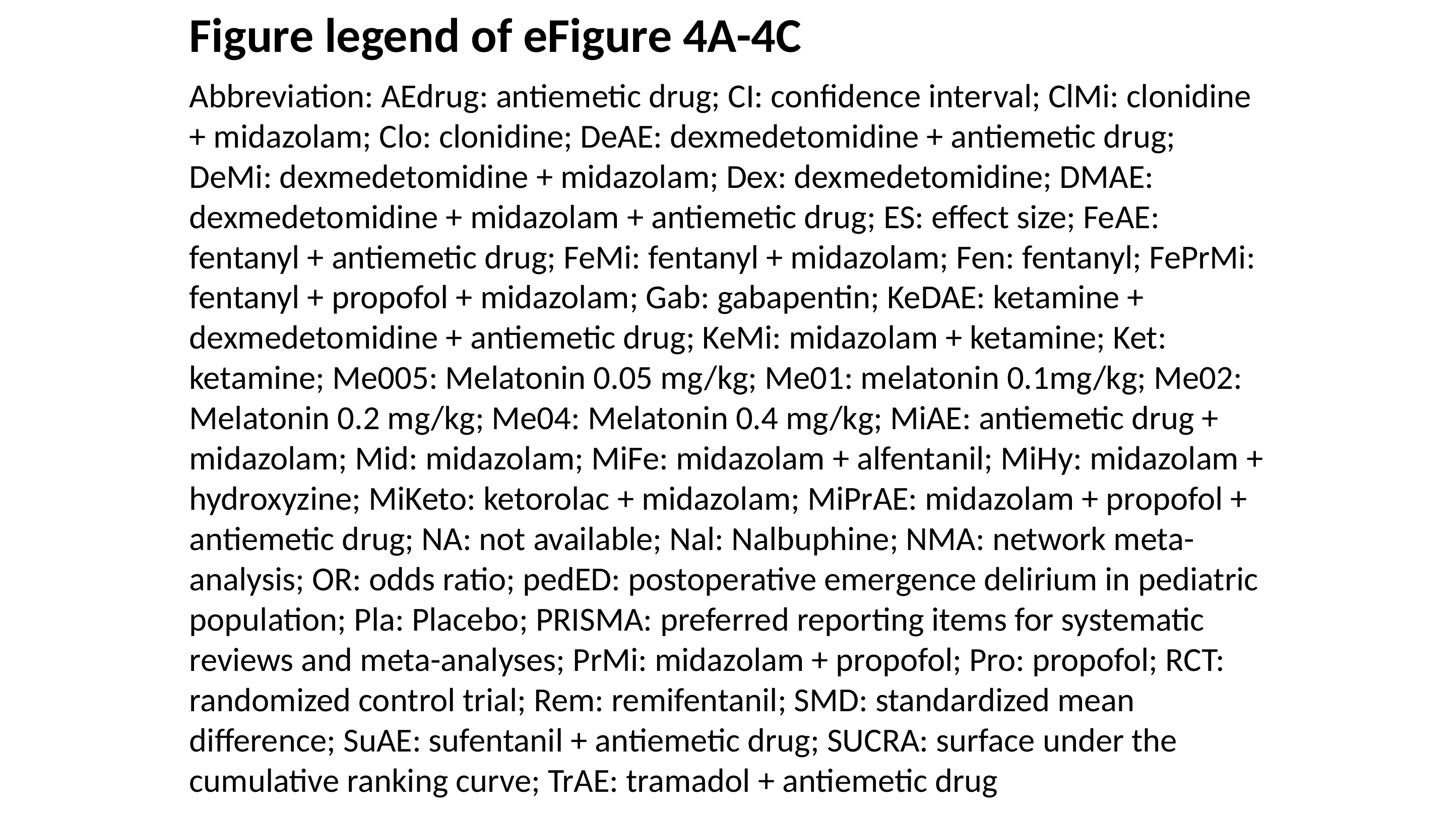

Figure legend of eFigure 4A-4C
Abbreviation: AEdrug: antiemetic drug; CI: confidence interval; ClMi: clonidine + midazolam; Clo: clonidine; DeAE: dexmedetomidine + antiemetic drug; DeMi: dexmedetomidine + midazolam; Dex: dexmedetomidine; DMAE: dexmedetomidine + midazolam + antiemetic drug; ES: effect size; FeAE: fentanyl + antiemetic drug; FeMi: fentanyl + midazolam; Fen: fentanyl; FePrMi: fentanyl + propofol + midazolam; Gab: gabapentin; KeDAE: ketamine + dexmedetomidine + antiemetic drug; KeMi: midazolam + ketamine; Ket: ketamine; Me005: Melatonin 0.05 mg/kg; Me01: melatonin 0.1mg/kg; Me02: Melatonin 0.2 mg/kg; Me04: Melatonin 0.4 mg/kg; MiAE: antiemetic drug + midazolam; Mid: midazolam; MiFe: midazolam + alfentanil; MiHy: midazolam + hydroxyzine; MiKeto: ketorolac + midazolam; MiPrAE: midazolam + propofol + antiemetic drug; NA: not available; Nal: Nalbuphine; NMA: network meta-analysis; OR: odds ratio; pedED: postoperative emergence delirium in pediatric population; Pla: Placebo; PRISMA: preferred reporting items for systematic reviews and meta-analyses; PrMi: midazolam + propofol; Pro: propofol; RCT: randomized control trial; Rem: remifentanil; SMD: standardized mean difference; SuAE: sufentanil + antiemetic drug; SUCRA: surface under the cumulative ranking curve; TrAE: tramadol + antiemetic drug